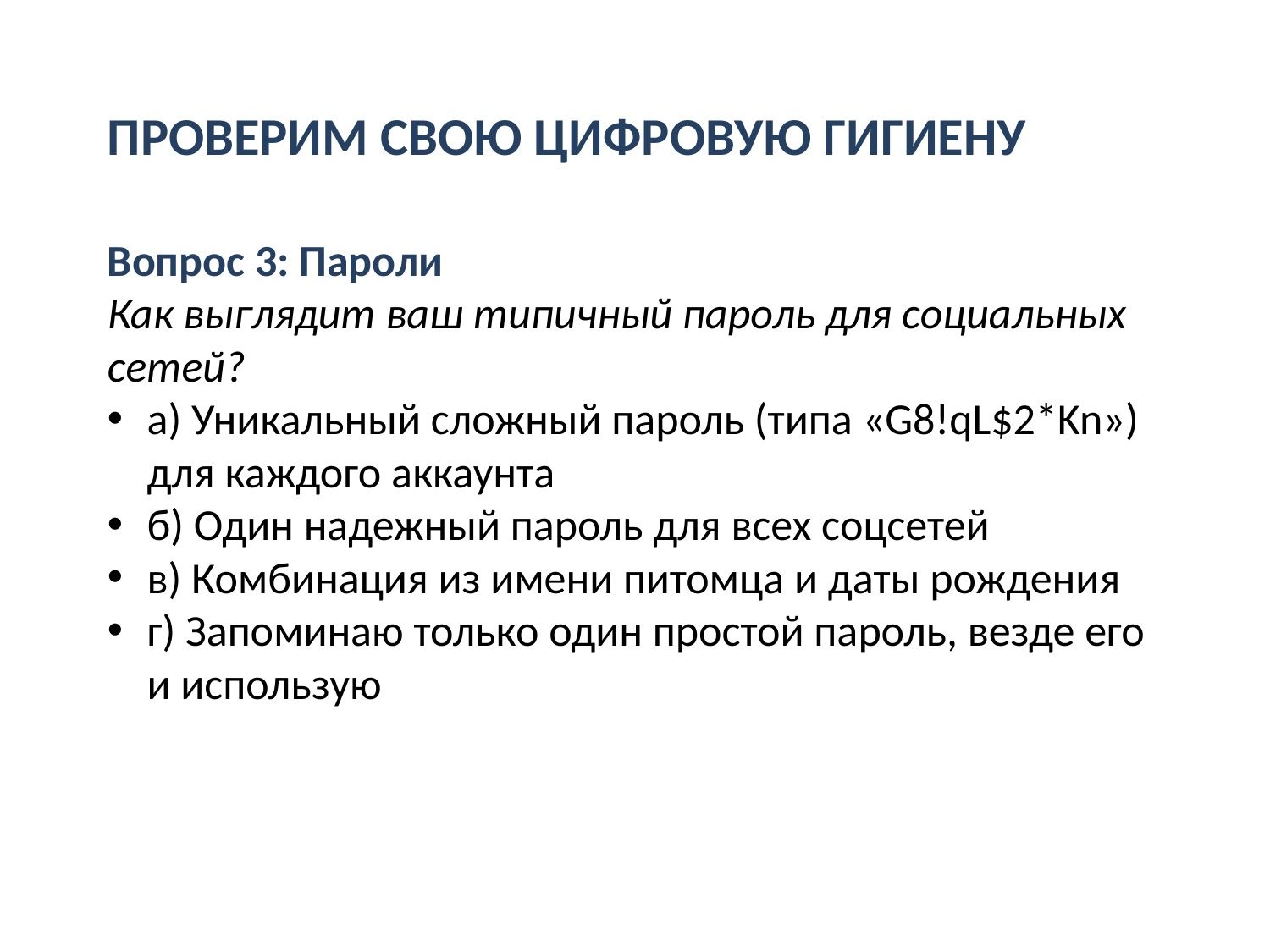

ПРОВЕРИМ СВОЮ ЦИФРОВУЮ ГИГИЕНУ
Вопрос 3: Пароли
Как выглядит ваш типичный пароль для социальных сетей?
а) Уникальный сложный пароль (типа «G8!qL$2*Kn») для каждого аккаунта
б) Один надежный пароль для всех соцсетей
в) Комбинация из имени питомца и даты рождения
г) Запоминаю только один простой пароль, везде его и использую